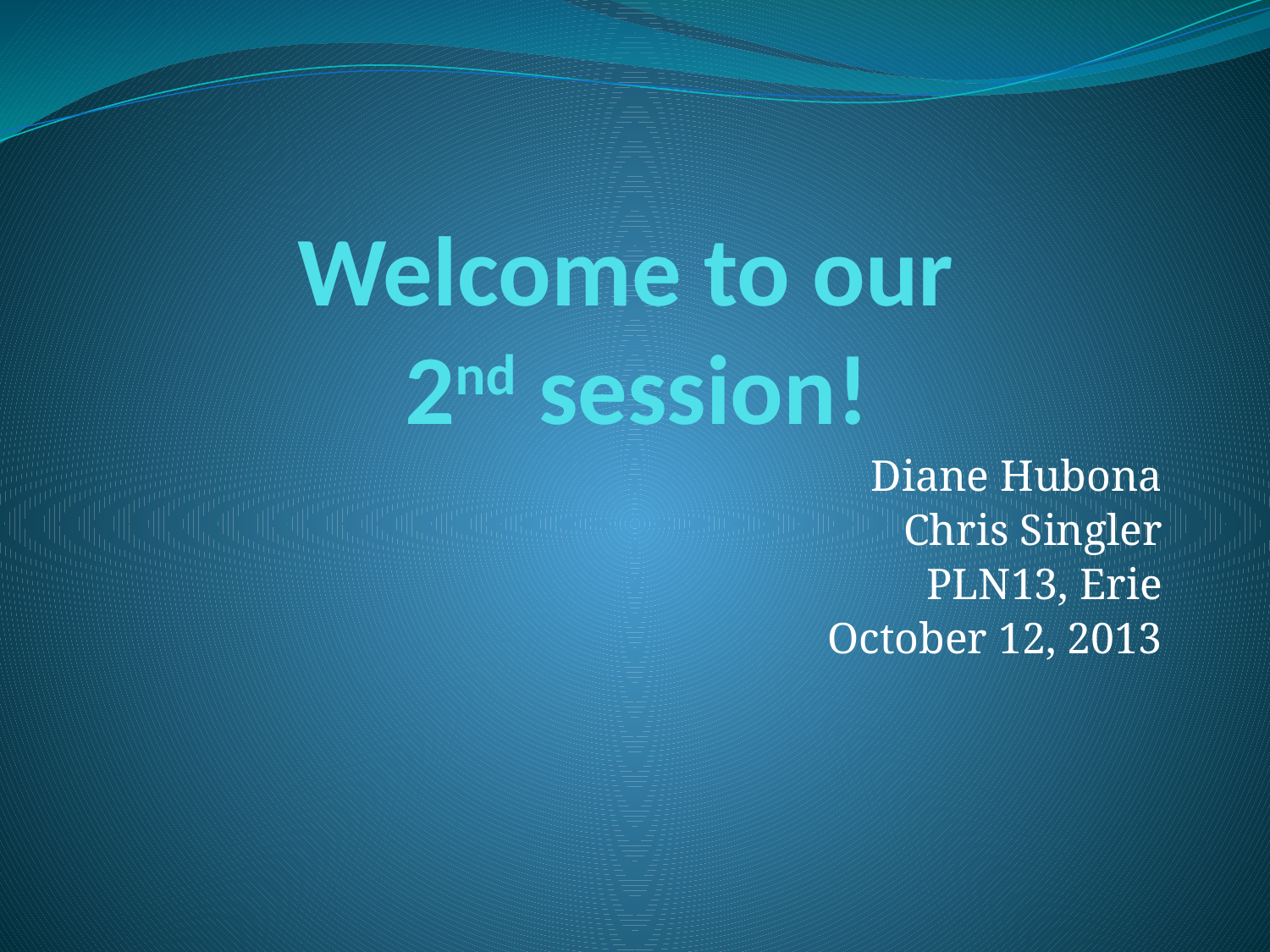

# Welcome to our 2nd session!
Diane Hubona
Chris Singler
PLN13, Erie
October 12, 2013